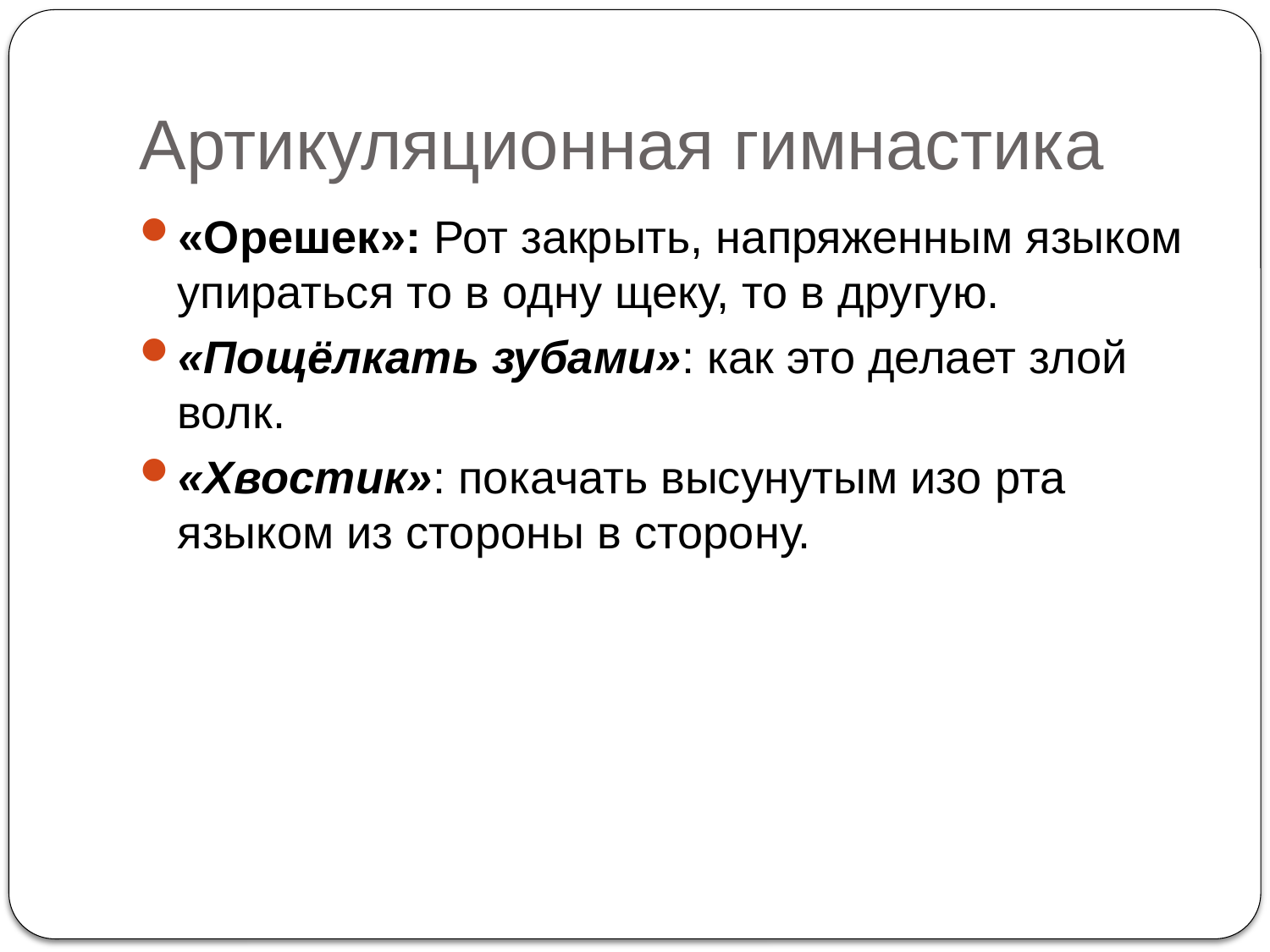

# Артикуляционная гимнастика
«Орешек»: Рот закрыть, напряженным языком упираться то в одну щеку, то в другую.
«Пощёлкать зубами»: как это делает злой волк.
«Хвостик»: покачать высунутым изо рта языком из стороны в сторону.